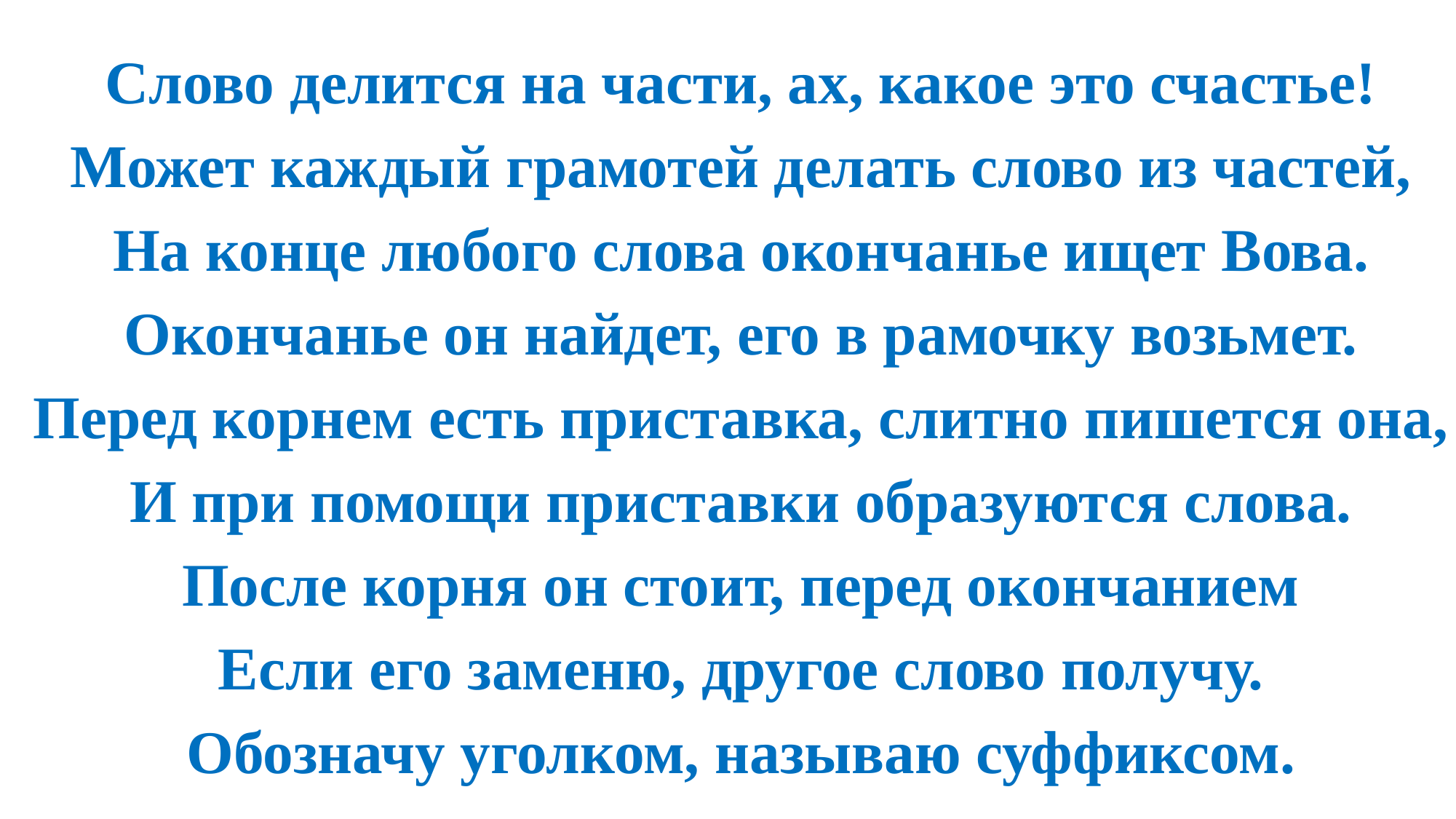

Слово делится на части, ах, какое это счастье!
Может каждый грамотей делать слово из частей,
На конце любого слова окончанье ищет Вова.
Окончанье он найдет, его в рамочку возьмет.
Перед корнем есть приставка, слитно пишется она,
И при помощи приставки образуются слова.
После корня он стоит, перед окончанием
Если его заменю, другое слово получу.
Обозначу уголком, называю суффиксом.